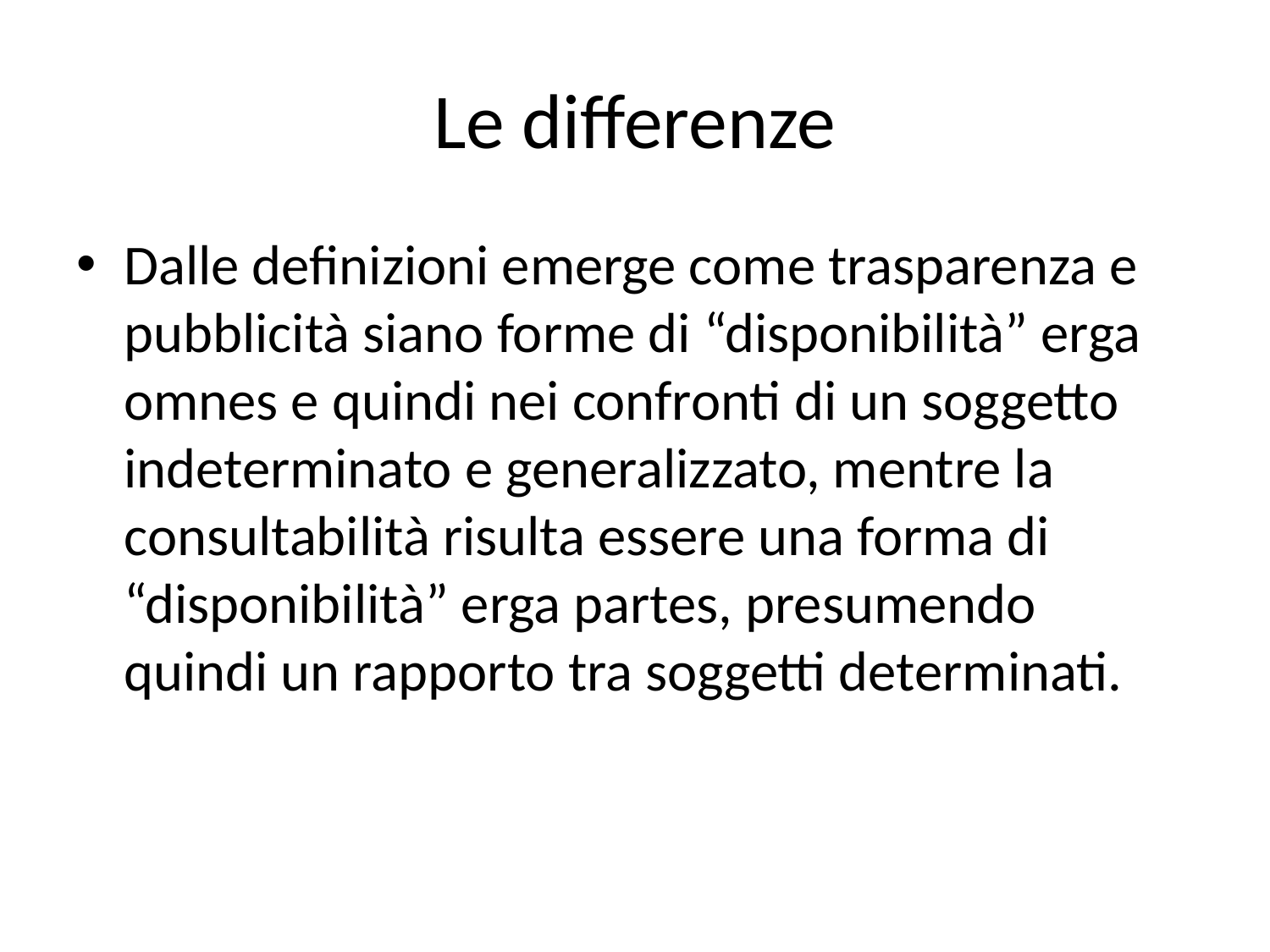

# Le differenze
Dalle definizioni emerge come trasparenza e pubblicità siano forme di “disponibilità” erga omnes e quindi nei confronti di un soggetto indeterminato e generalizzato, mentre la consultabilità risulta essere una forma di “disponibilità” erga partes, presumendo quindi un rapporto tra soggetti determinati.